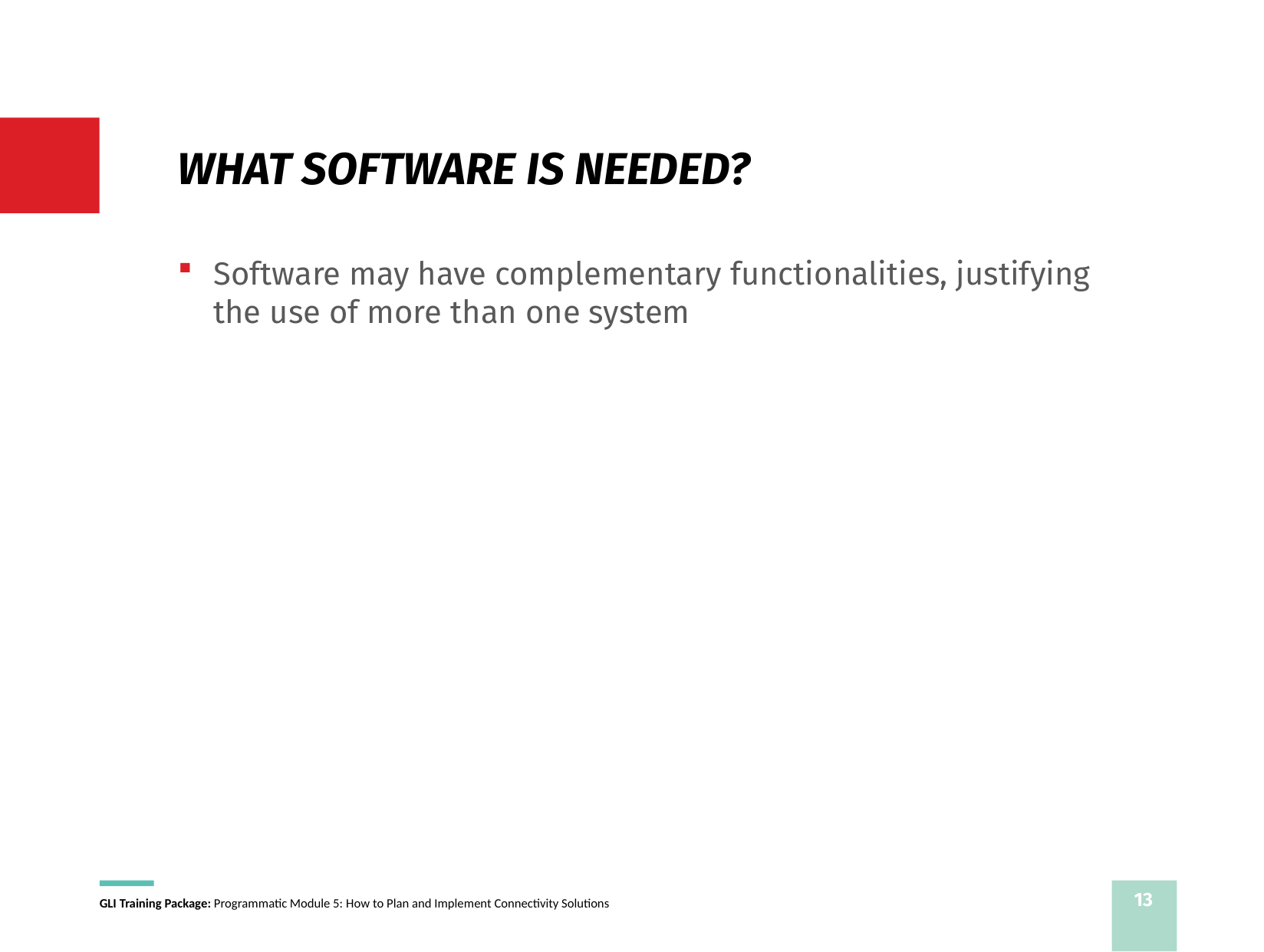

# WHAT SOFTWARE IS NEEDED?
Software may have complementary functionalities, justifying the use of more than one system